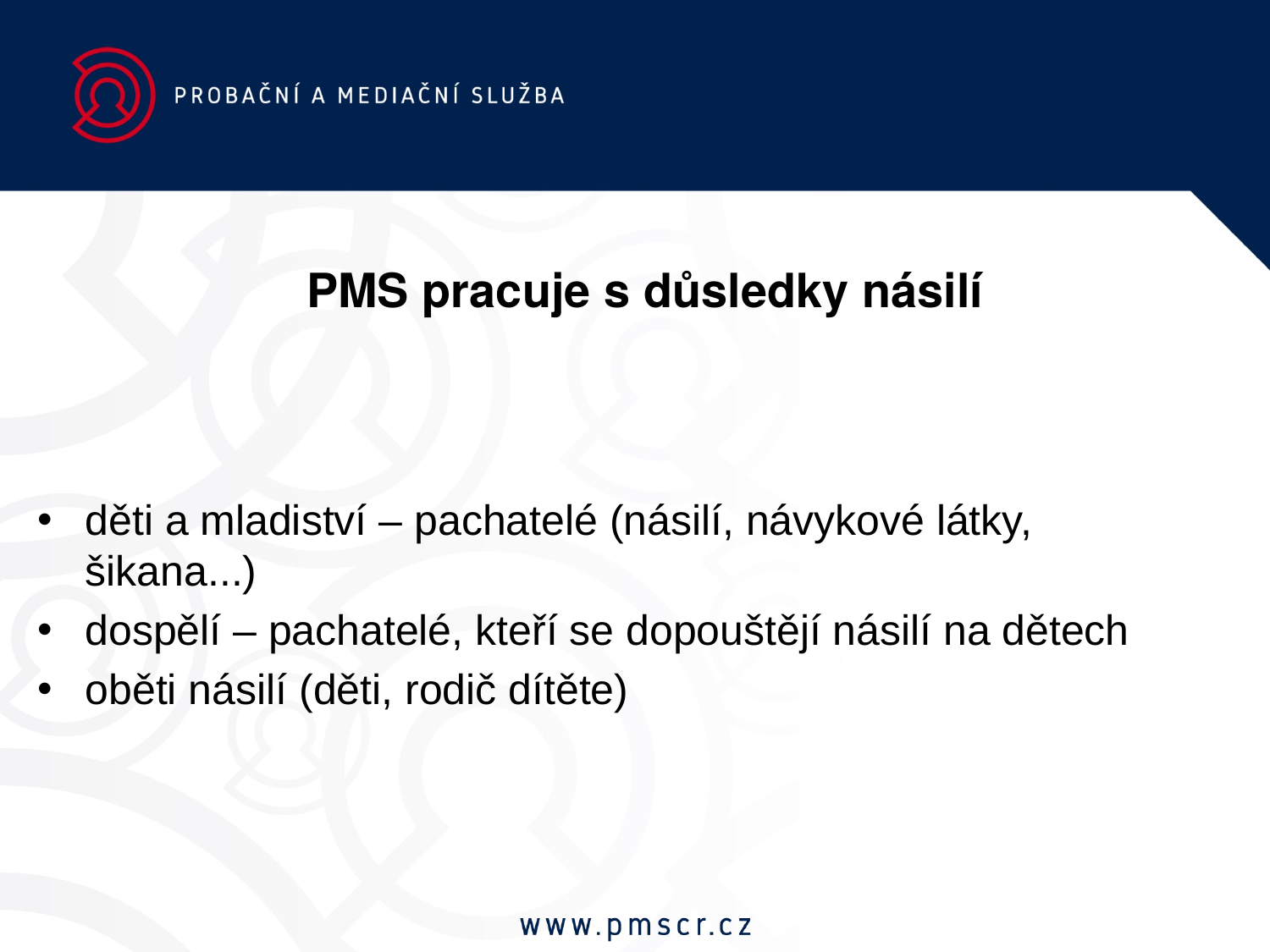

# PMS pracuje s důsledky násilí

děti a mladiství – pachatelé (násilí, návykové látky, šikana...)
dospělí – pachatelé, kteří se dopouštějí násilí na dětech
oběti násilí (děti, rodič dítěte)